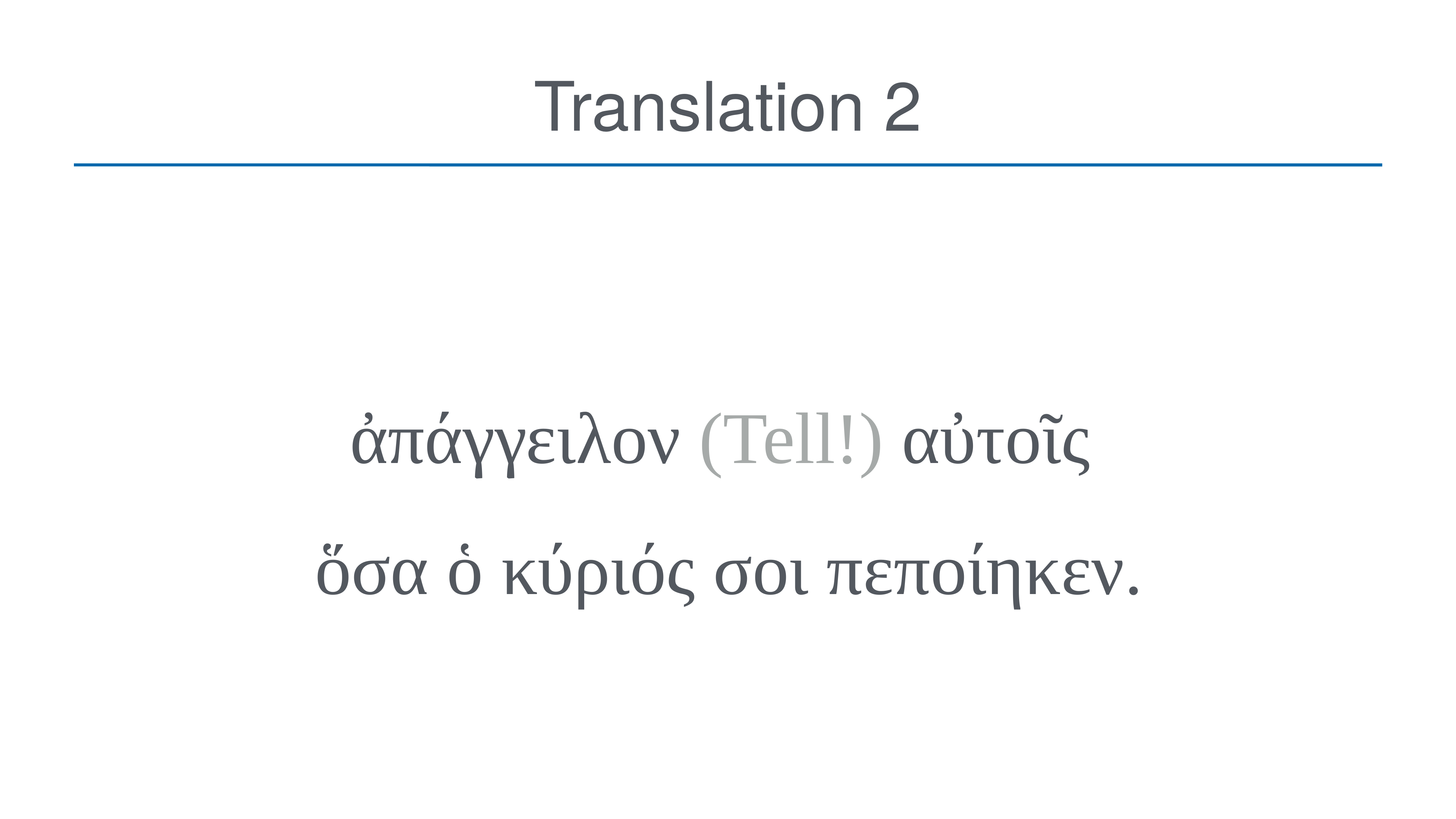

# Translation 2
ἀπάγγειλον (Tell!) αὐτοῖς
ὅσα ὁ κύριός σοι πεποίηκεν.